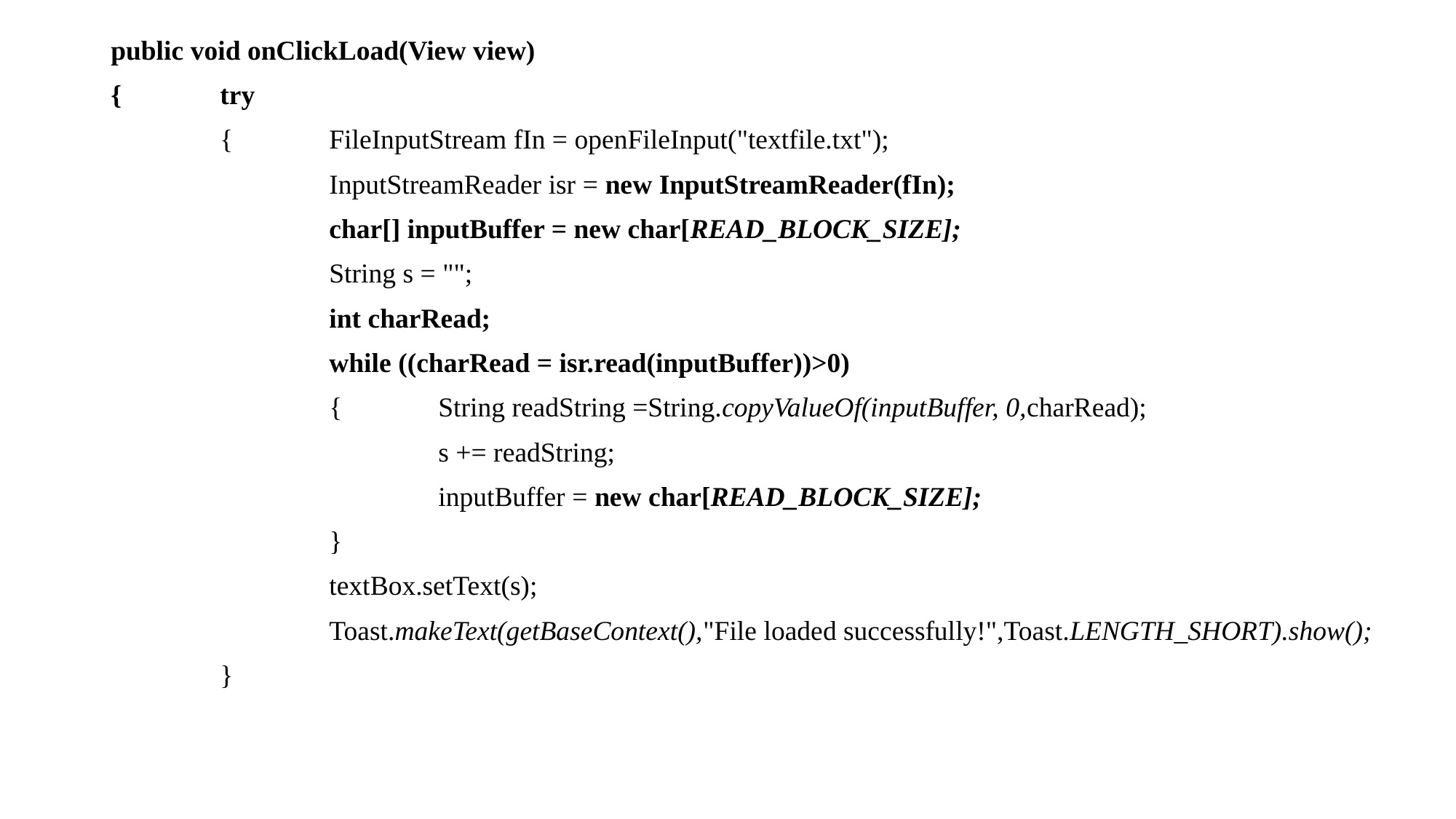

public void onClickLoad(View view)
{	try
	{	FileInputStream fIn = openFileInput("textfile.txt");
		InputStreamReader isr = new InputStreamReader(fIn);
		char[] inputBuffer = new char[READ_BLOCK_SIZE];
		String s = "";
		int charRead;
		while ((charRead = isr.read(inputBuffer))>0)
		{	String readString =String.copyValueOf(inputBuffer, 0,charRead);
			s += readString;
			inputBuffer = new char[READ_BLOCK_SIZE];
		}
		textBox.setText(s);
		Toast.makeText(getBaseContext(),"File loaded successfully!",Toast.LENGTH_SHORT).show();
	}